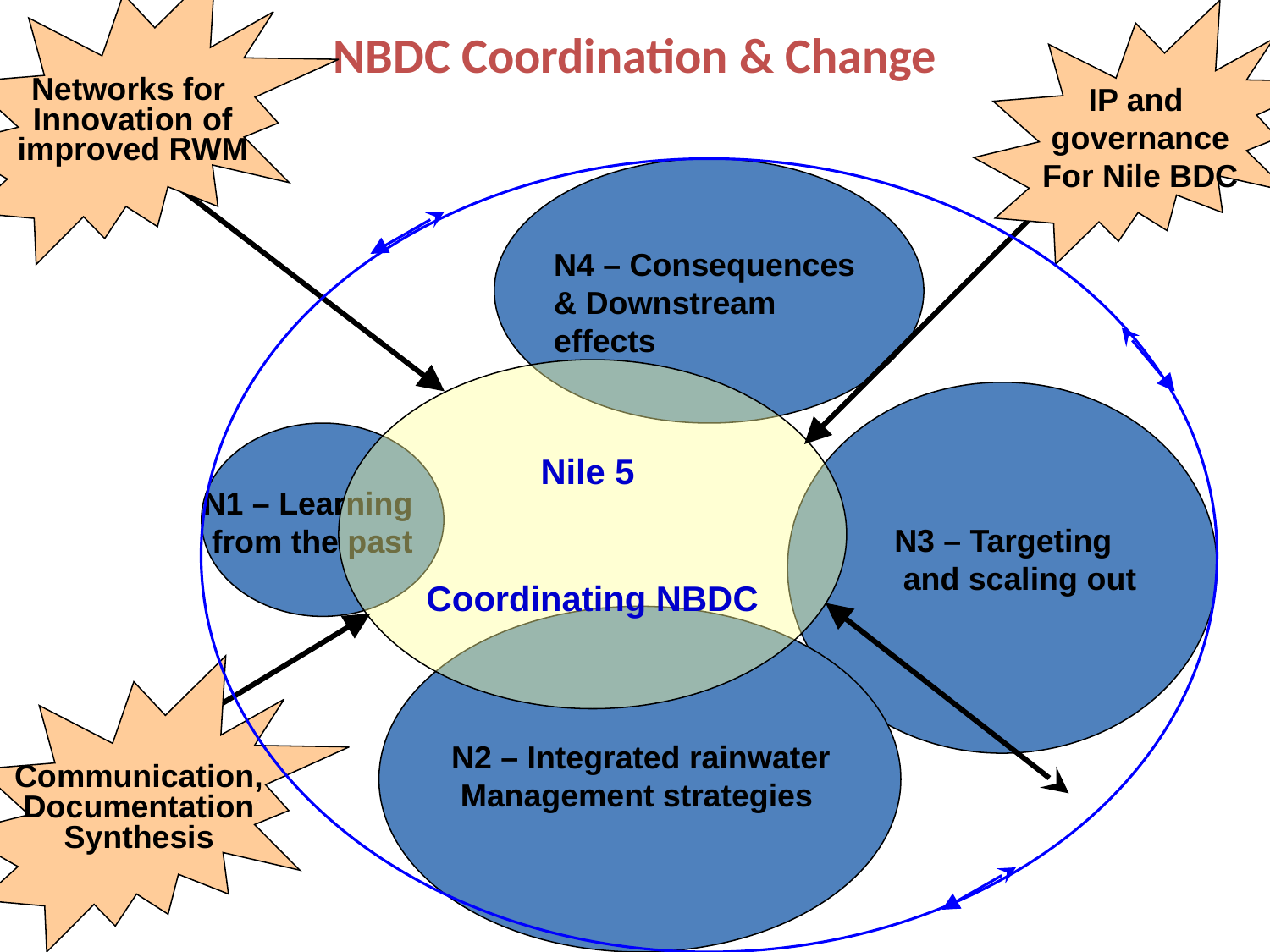

IP and
governance
For Nile BDC
Networks for
 Innovation of
 improved RWM
 Communication,
Documentation
Synthesis
      NBDC Coordination & Change

N4 – Consequences
& Downstream
effects

N3 – Targeting
 and scaling out

N1 – Learning
 from the past

N2 – Integrated rainwater
Management strategies

Nile 5

Coordinating NBDC